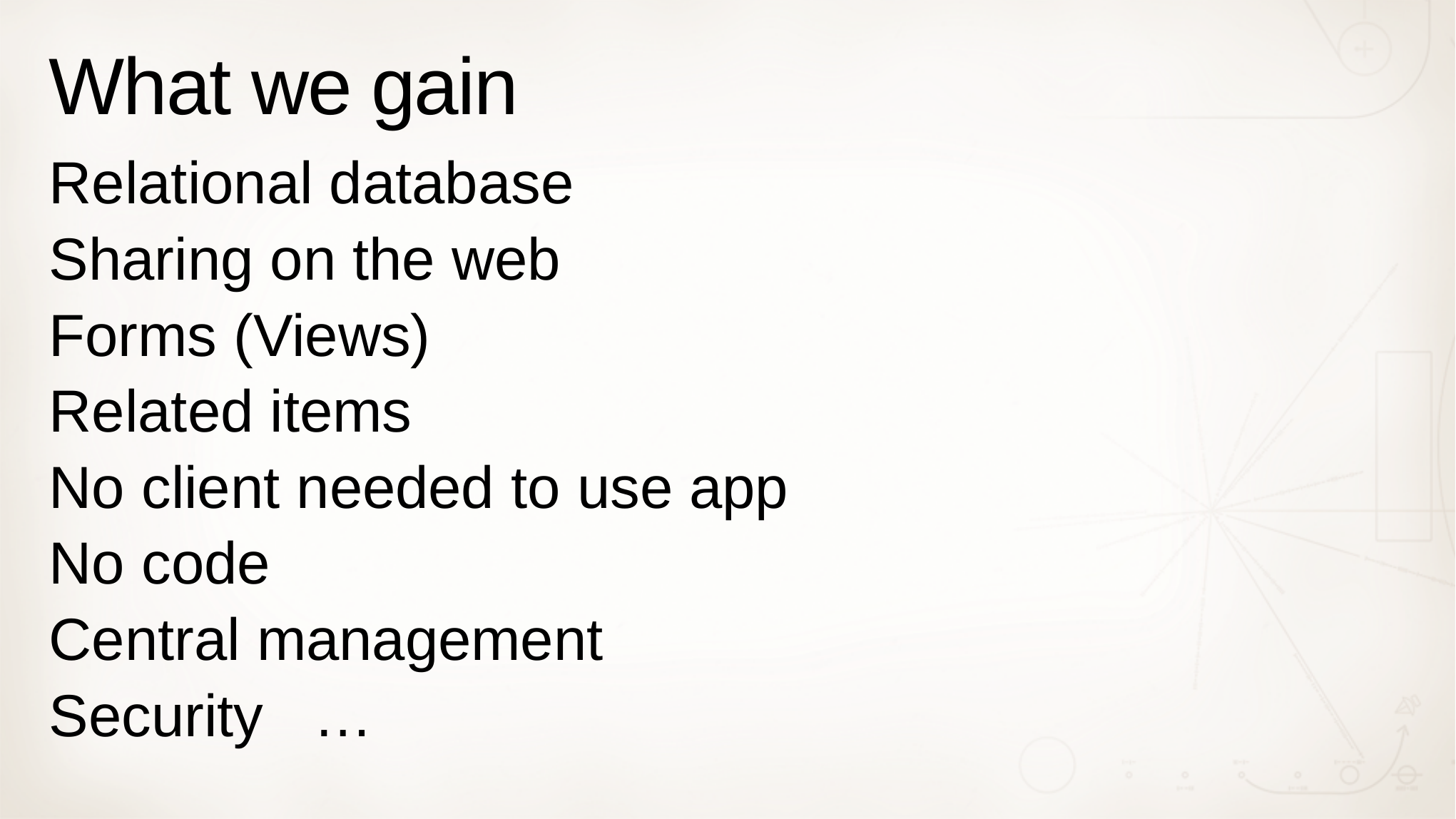

# What we gain
Relational database
Sharing on the web
Forms (Views)
Related items
No client needed to use app
No code
Central management
Security   …